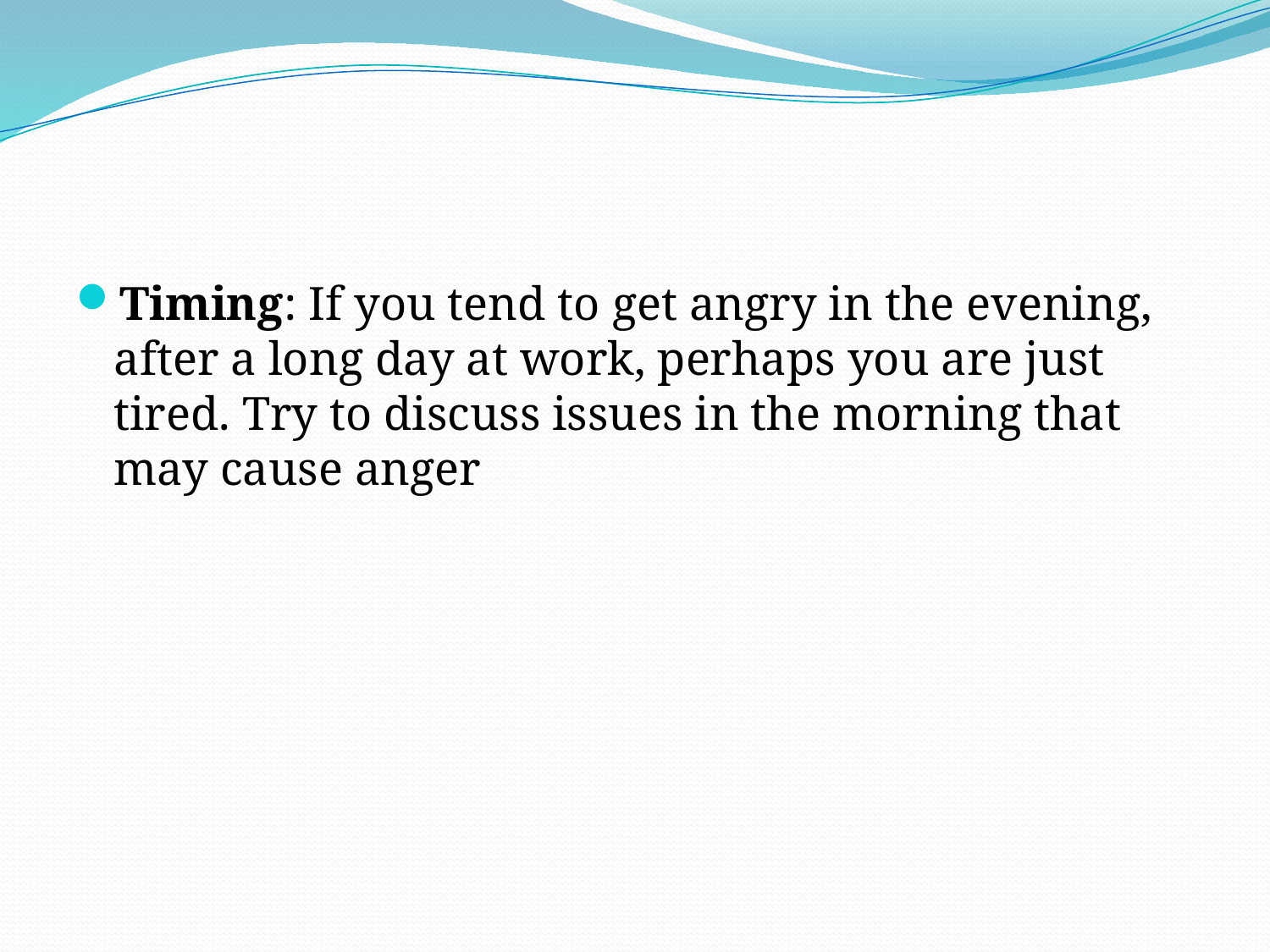

#
Timing: If you tend to get angry in the evening, after a long day at work, perhaps you are just tired. Try to discuss issues in the morning that may cause anger